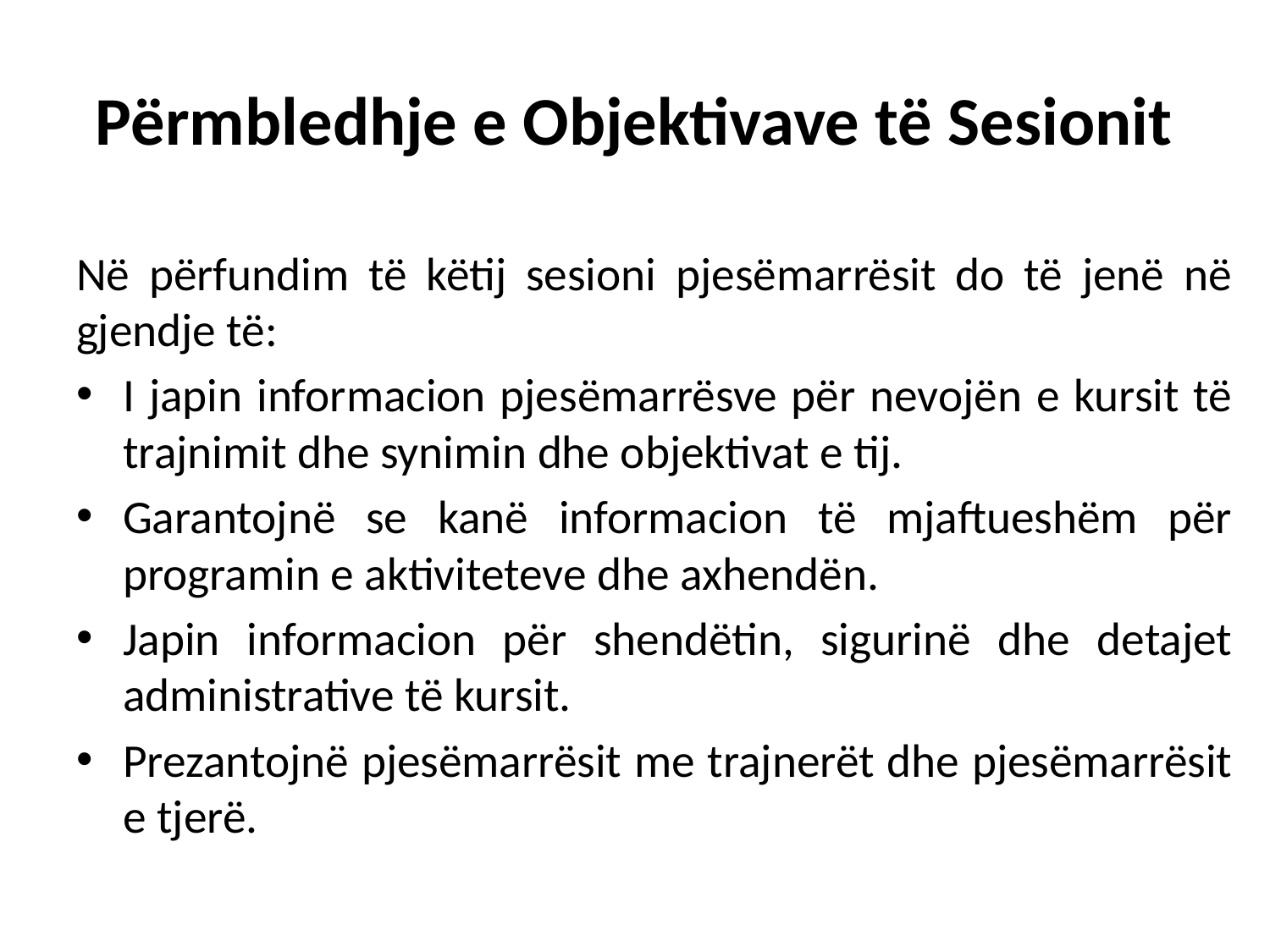

# Përmbledhje e Objektivave të Sesionit
Në përfundim të këtij sesioni pjesëmarrësit do të jenë në gjendje të:
I japin informacion pjesëmarrësve për nevojën e kursit të trajnimit dhe synimin dhe objektivat e tij.
Garantojnë se kanë informacion të mjaftueshëm për programin e aktiviteteve dhe axhendën.
Japin informacion për shendëtin, sigurinë dhe detajet administrative të kursit.
Prezantojnë pjesëmarrësit me trajnerët dhe pjesëmarrësit e tjerë.